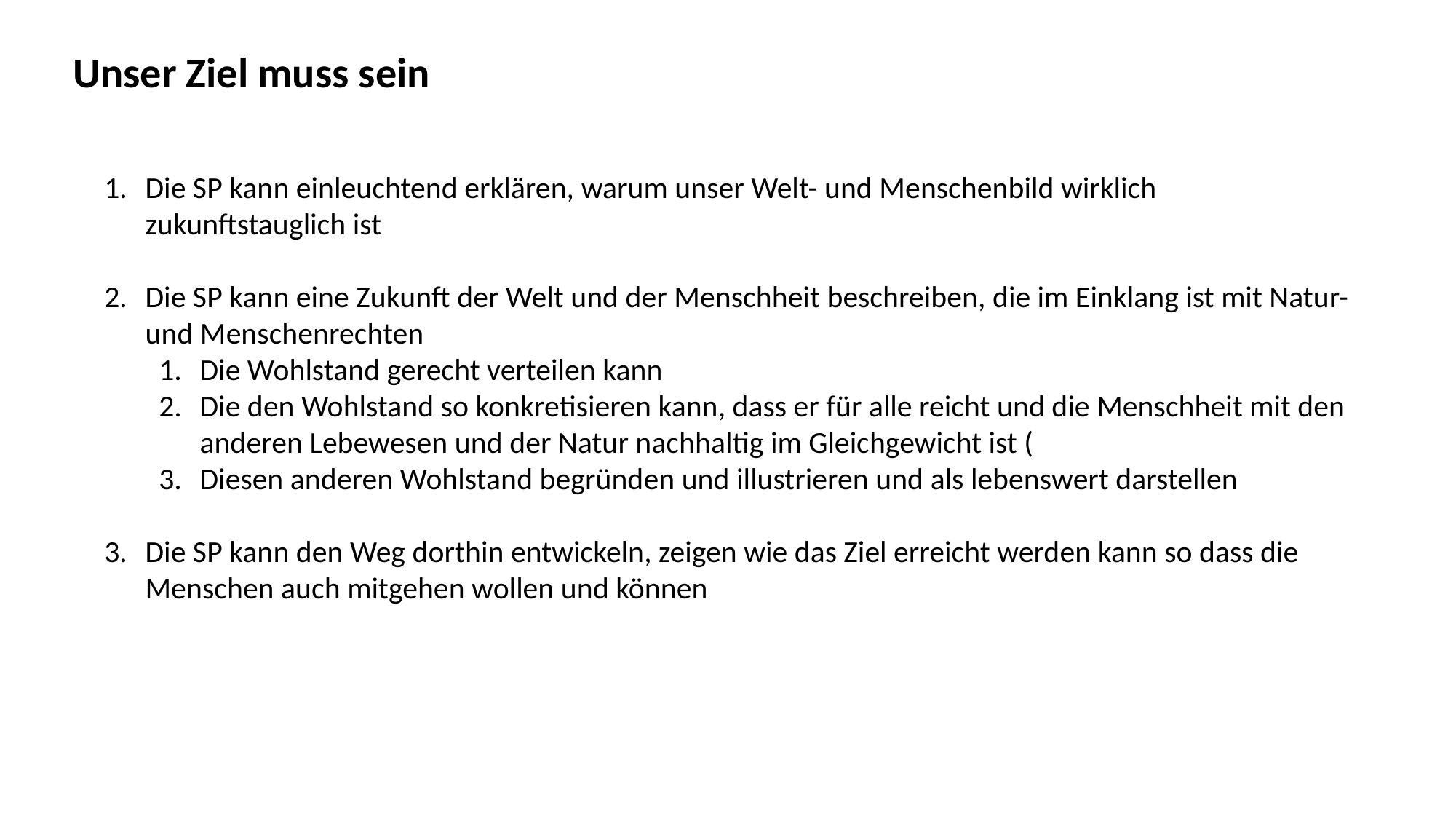

Unser Ziel muss sein
Die SP kann einleuchtend erklären, warum unser Welt- und Menschenbild wirklich zukunftstauglich ist

Die SP kann eine Zukunft der Welt und der Menschheit beschreiben, die im Einklang ist mit Natur- und Menschenrechten
Die Wohlstand gerecht verteilen kann
Die den Wohlstand so konkretisieren kann, dass er für alle reicht und die Menschheit mit den anderen Lebewesen und der Natur nachhaltig im Gleichgewicht ist (
Diesen anderen Wohlstand begründen und illustrieren und als lebenswert darstellen

Die SP kann den Weg dorthin entwickeln, zeigen wie das Ziel erreicht werden kann so dass die Menschen auch mitgehen wollen und können